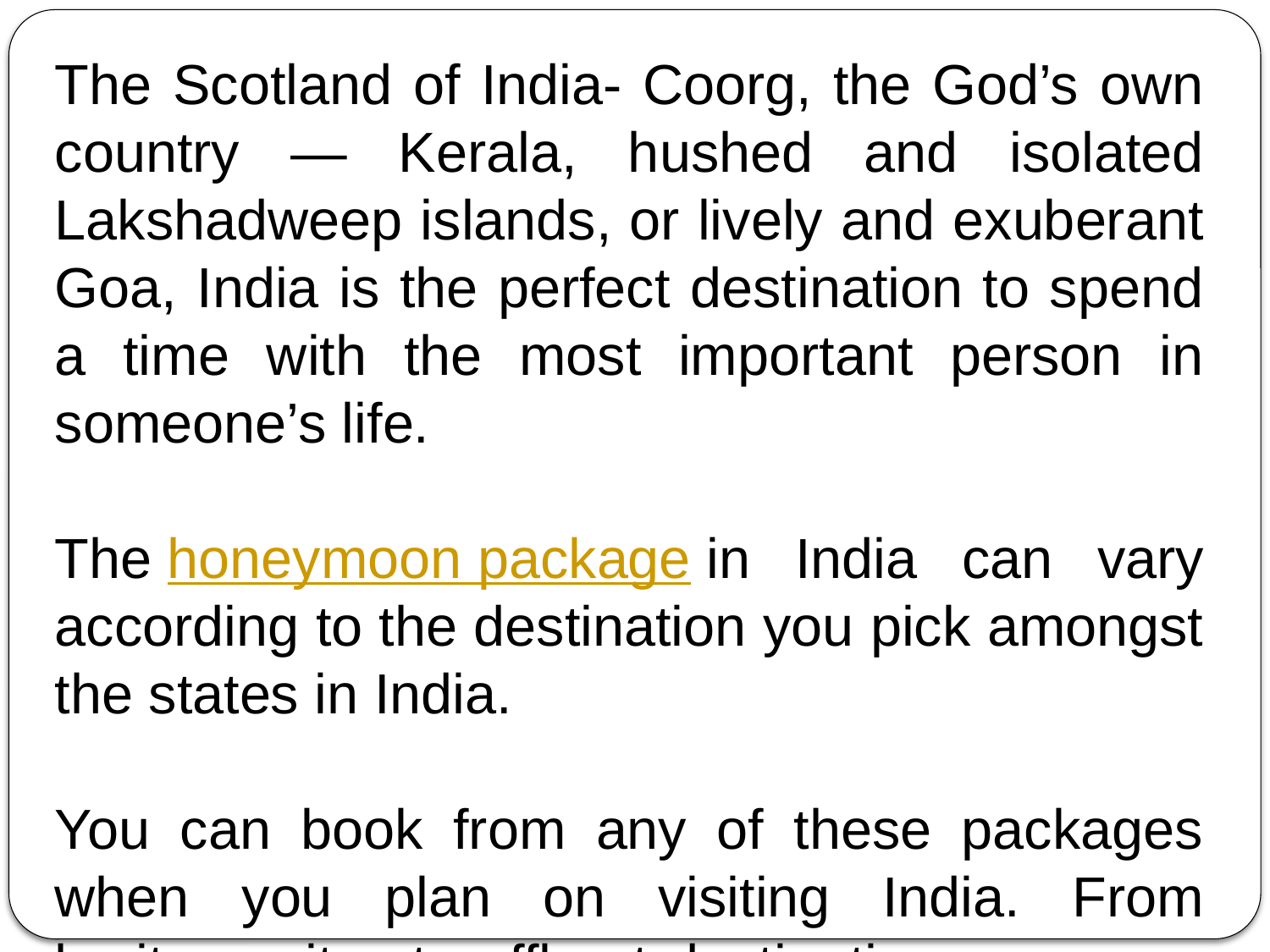

The Scotland of India- Coorg, the God’s own country — Kerala, hushed and isolated Lakshadweep islands, or lively and exuberant Goa, India is the perfect destination to spend a time with the most important person in someone’s life.

The honeymoon package in India can vary according to the destination you pick amongst the states in India.

You can book from any of these packages when you plan on visiting India. From heritage sites to offbeat destinations, you can hunt down the history and culture of India.